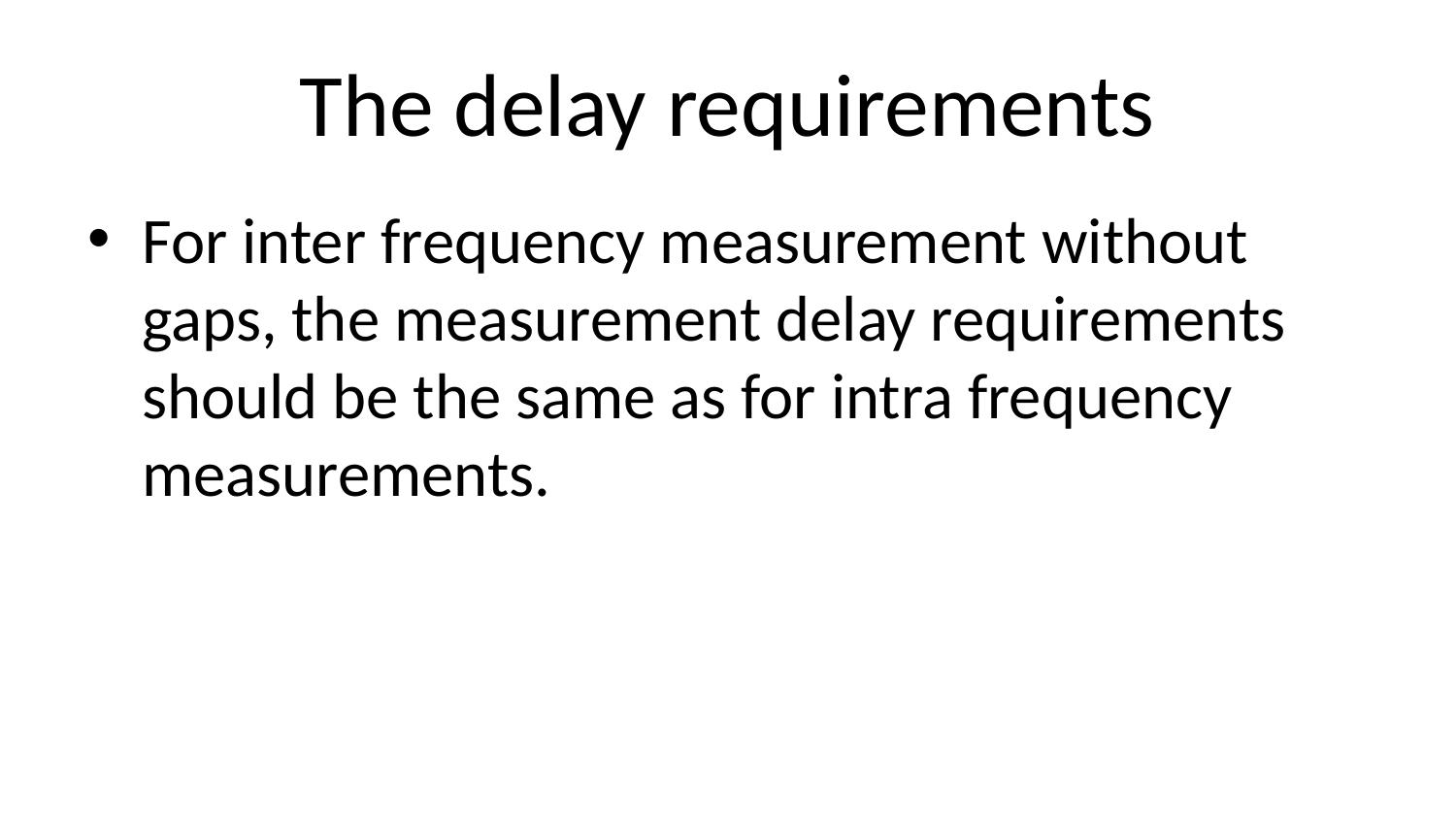

# The delay requirements
For inter frequency measurement without gaps, the measurement delay requirements should be the same as for intra frequency measurements.